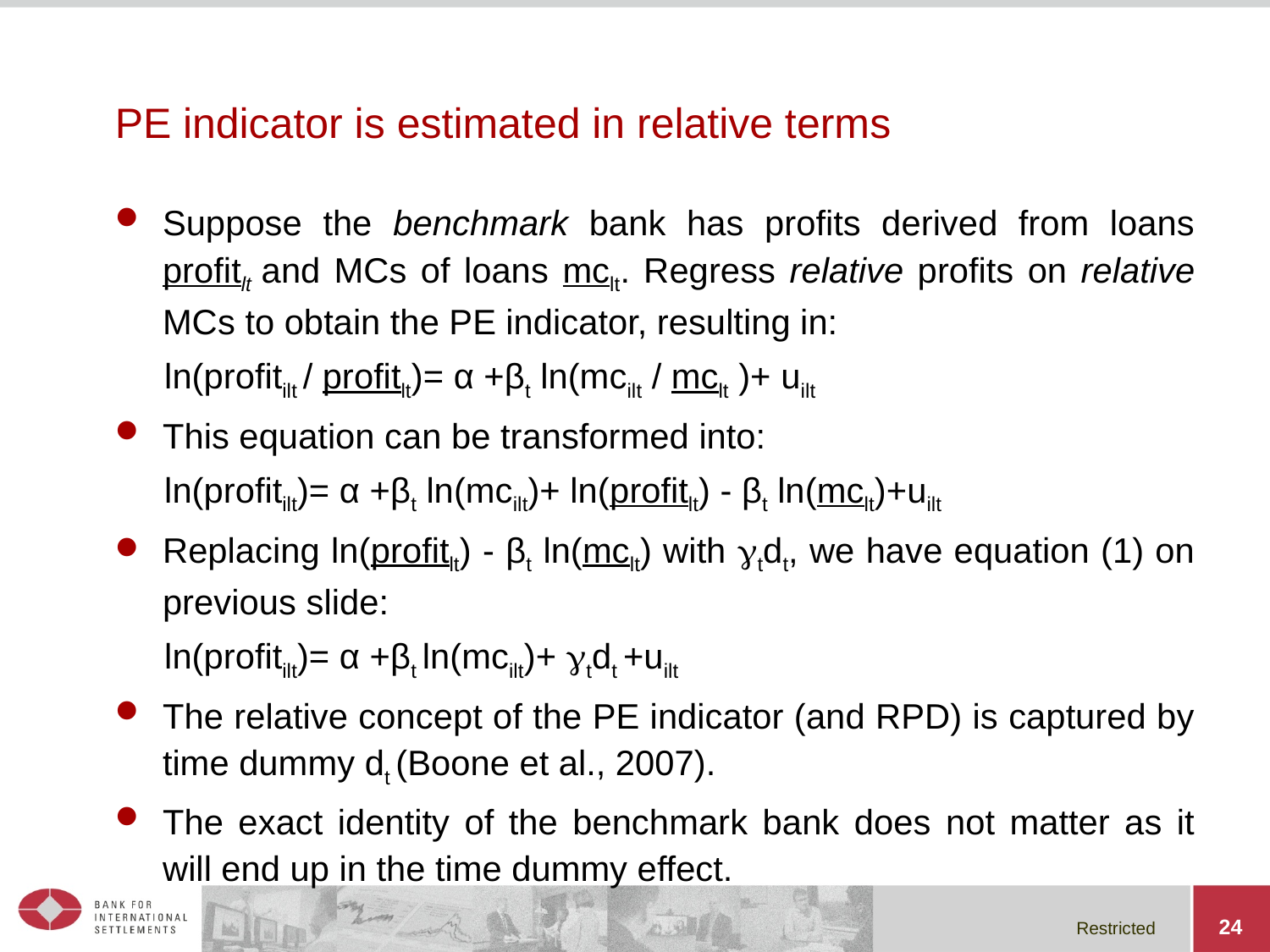

# PE indicator is estimated in relative terms
Suppose the benchmark bank has profits derived from loans profitlt and MCs of loans mclt. Regress relative profits on relative MCs to obtain the PE indicator, resulting in:
ln(profitilt / profitlt)= α +βt ln(mcilt / mclt )+ uilt
This equation can be transformed into:
ln(profitilt)= α +βt ln(mcilt)+ ln(profitlt) - βt ln(mclt)+uilt
Replacing ln(profitlt) - βt ln(mclt) with γtdt, we have equation (1) on previous slide:
ln(profitilt)= α +βt ln(mcilt)+ γtdt +uilt
The relative concept of the PE indicator (and RPD) is captured by time dummy dt (Boone et al., 2007).
The exact identity of the benchmark bank does not matter as it will end up in the time dummy effect.
24